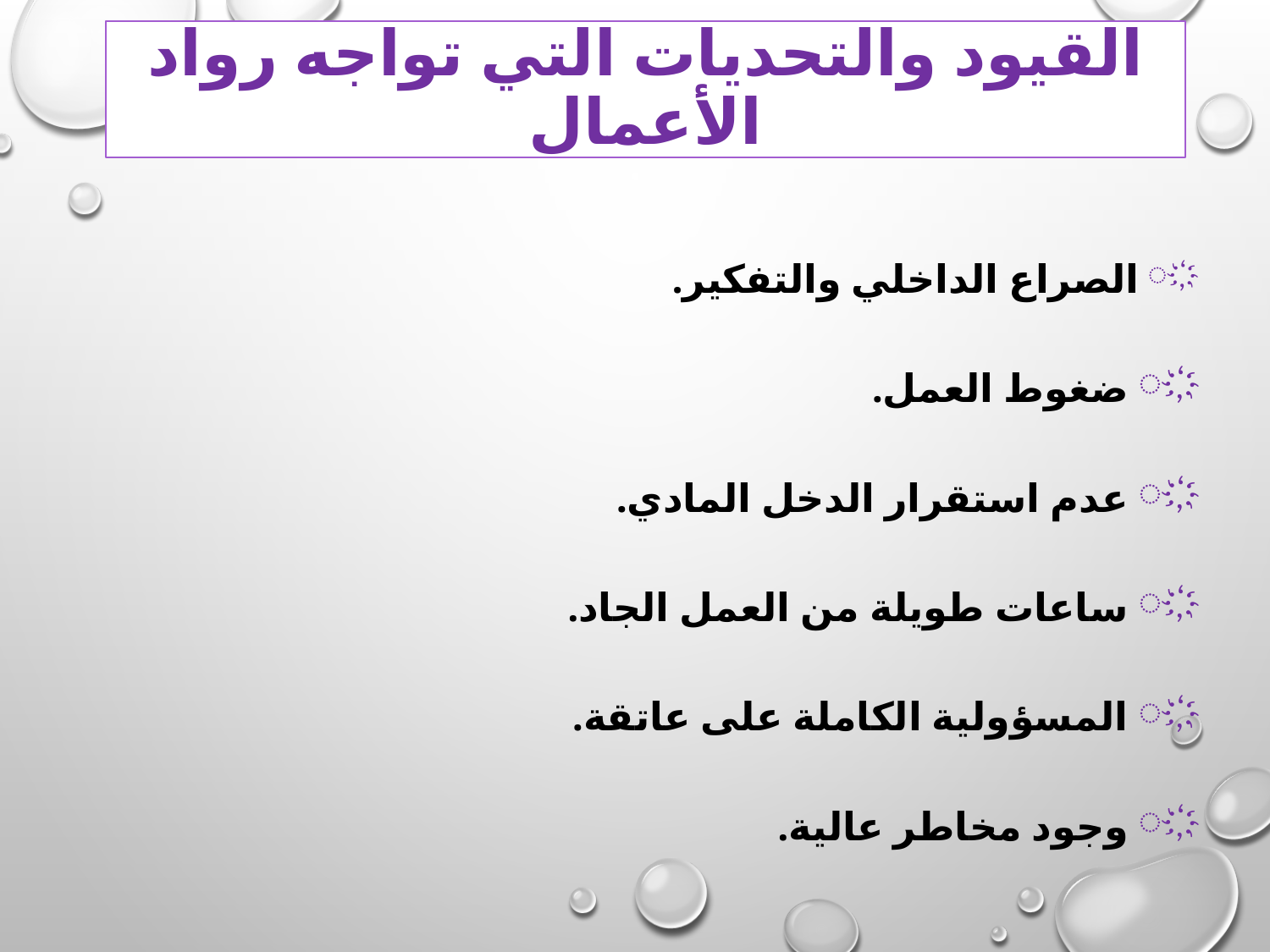

# القيود والتحديات التي تواجه رواد الأعمال
 الصراع الداخلي والتفكير.
 ضغوط العمل.
 عدم استقرار الدخل المادي.
 ساعات طويلة من العمل الجاد.
 المسؤولية الكاملة على عاتقة.
 وجود مخاطر عالية.